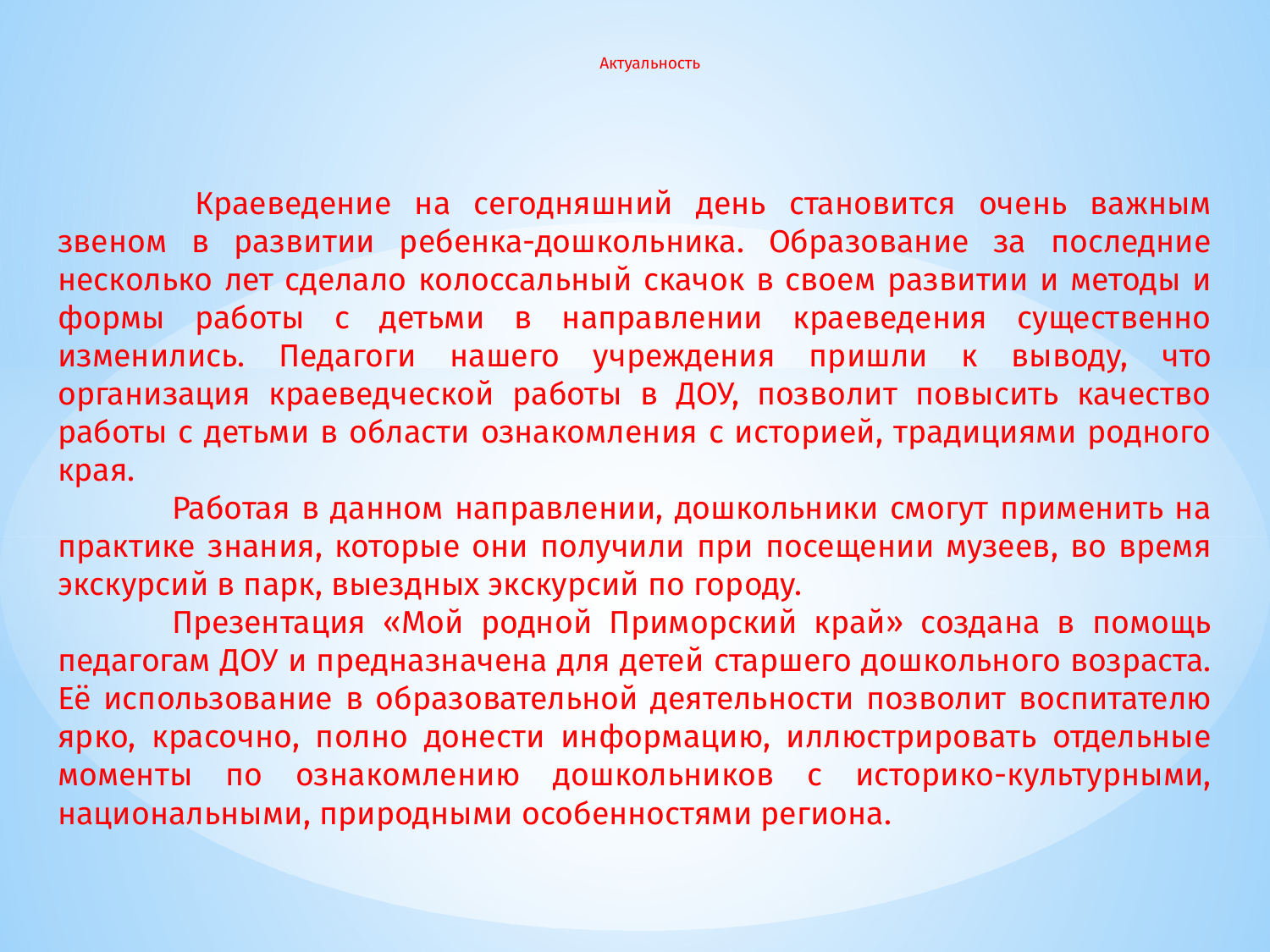

# Актуальность
	 Краеведение на сегодняшний день становится очень важным звеном в развитии ребенка-дошкольника. Образование за последние несколько лет сделало колоссальный скачок в своем развитии и методы и формы работы с детьми в направлении краеведения существенно изменились. Педагоги нашего учреждения пришли к выводу, что организация краеведческой работы в ДОУ, позволит повысить качество работы с детьми в области ознакомления с историей, традициями родного края.
	Работая в данном направлении, дошкольники смогут применить на практике знания, которые они получили при посещении музеев, во время экскурсий в парк, выездных экскурсий по городу.
	Презентация «Мой родной Приморский край» создана в помощь педагогам ДОУ и предназначена для детей старшего дошкольного возраста. Её использование в образовательной деятельности позволит воспитателю ярко, красочно, полно донести информацию, иллюстрировать отдельные моменты по ознакомлению дошкольников с историко-культурными, национальными, природными особенностями региона.